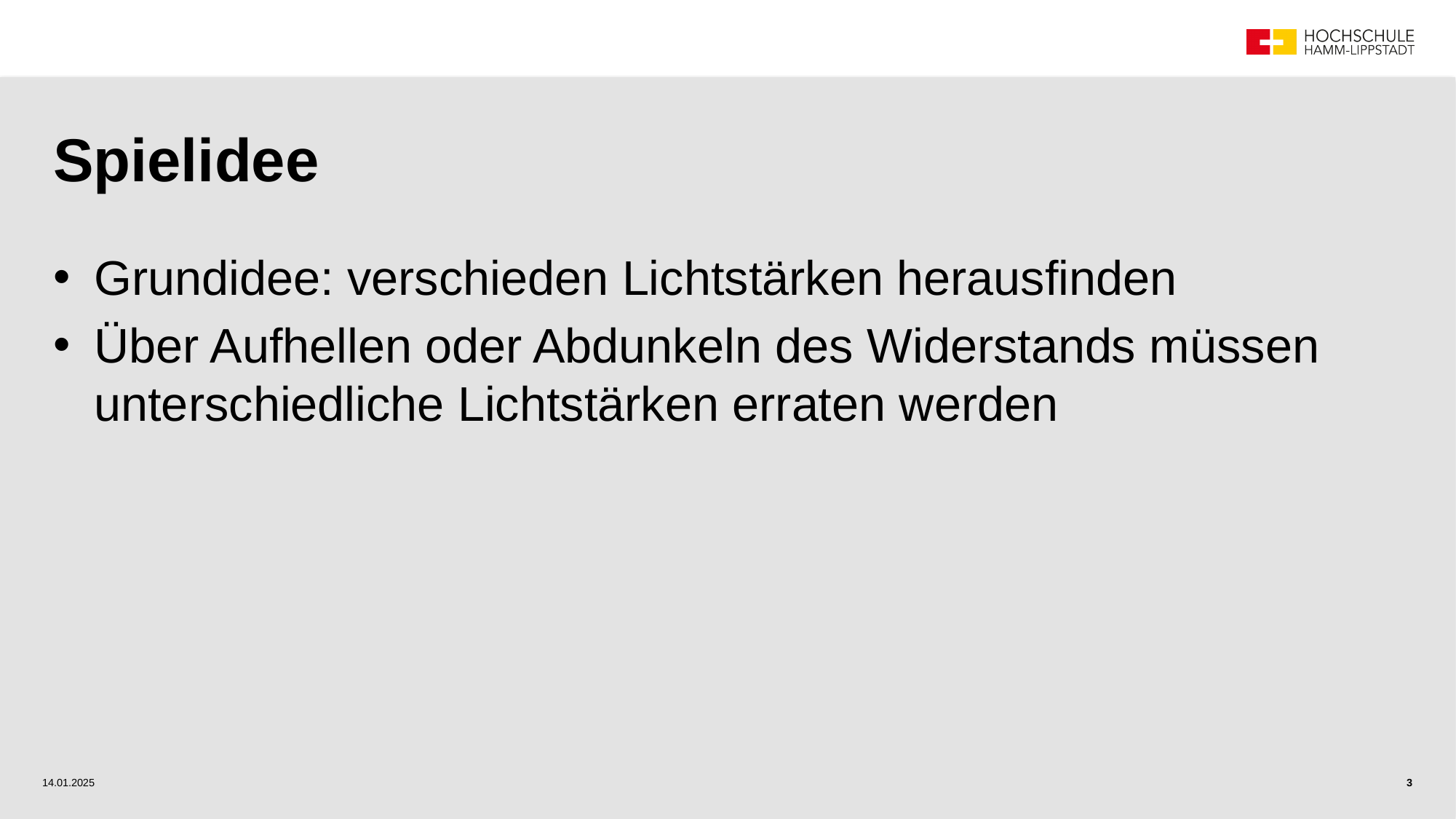

# Spielidee
Grundidee: verschieden Lichtstärken herausfinden
Über Aufhellen oder Abdunkeln des Widerstands müssen unterschiedliche Lichtstärken erraten werden
14.01.2025

3